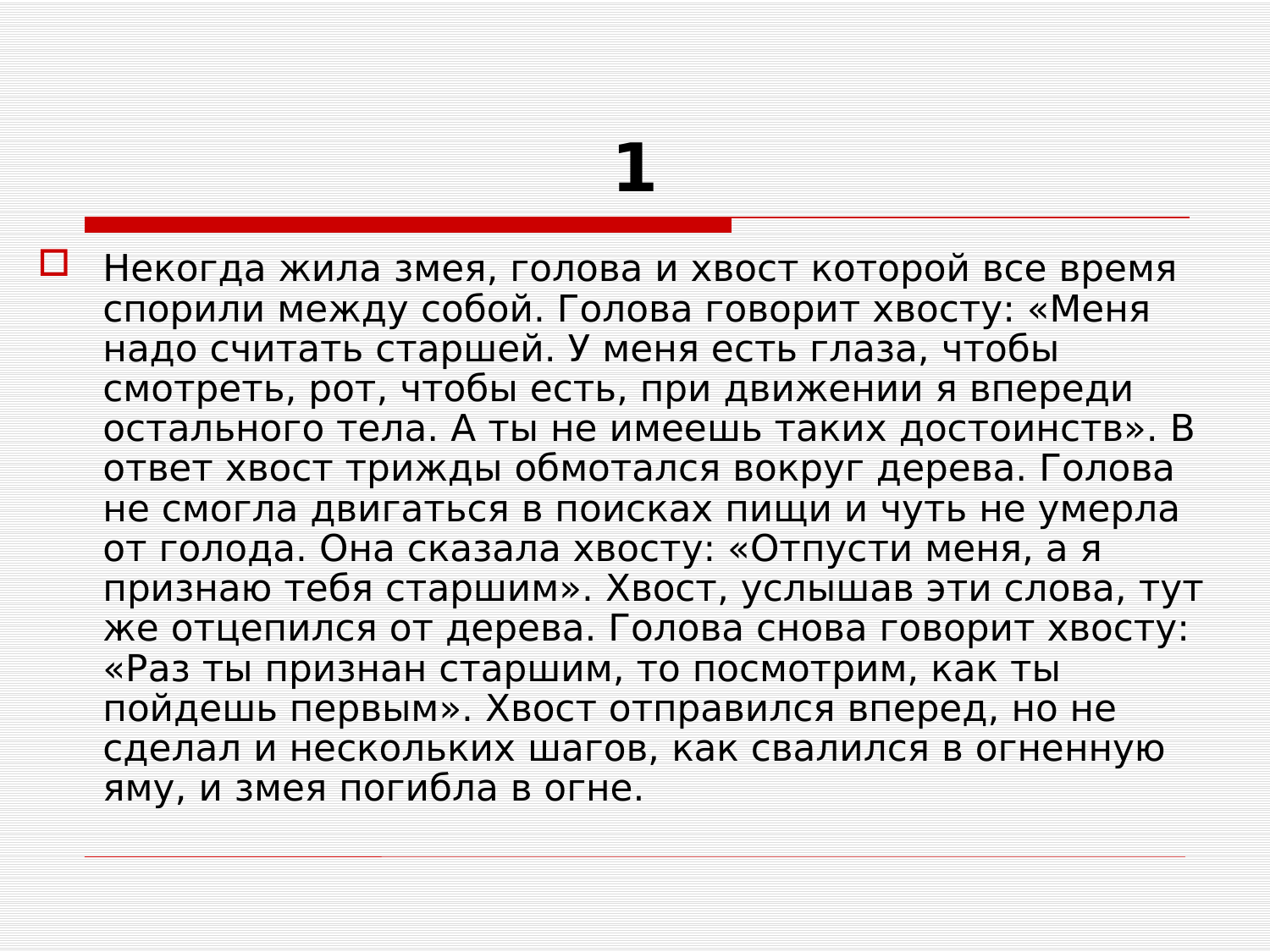

# 1
Некогда жила змея, голова и хвост которой все время спорили между собой. Голова говорит хвосту: «Меня надо считать старшей. У меня есть глаза, чтобы смотреть, рот, чтобы есть, при движении я впереди остального тела. А ты не имеешь таких достоинств». В ответ хвост трижды обмотался вокруг дерева. Голова не смогла двигаться в поисках пищи и чуть не умерла от голода. Она сказала хвосту: «Отпусти меня, а я признаю тебя старшим». Хвост, услышав эти слова, тут же отцепился от дерева. Голова снова говорит хвосту: «Раз ты признан старшим, то посмотрим, как ты пойдешь первым». Хвост отправился вперед, но не сделал и нескольких шагов, как свалился в огненную яму, и змея погибла в огне.